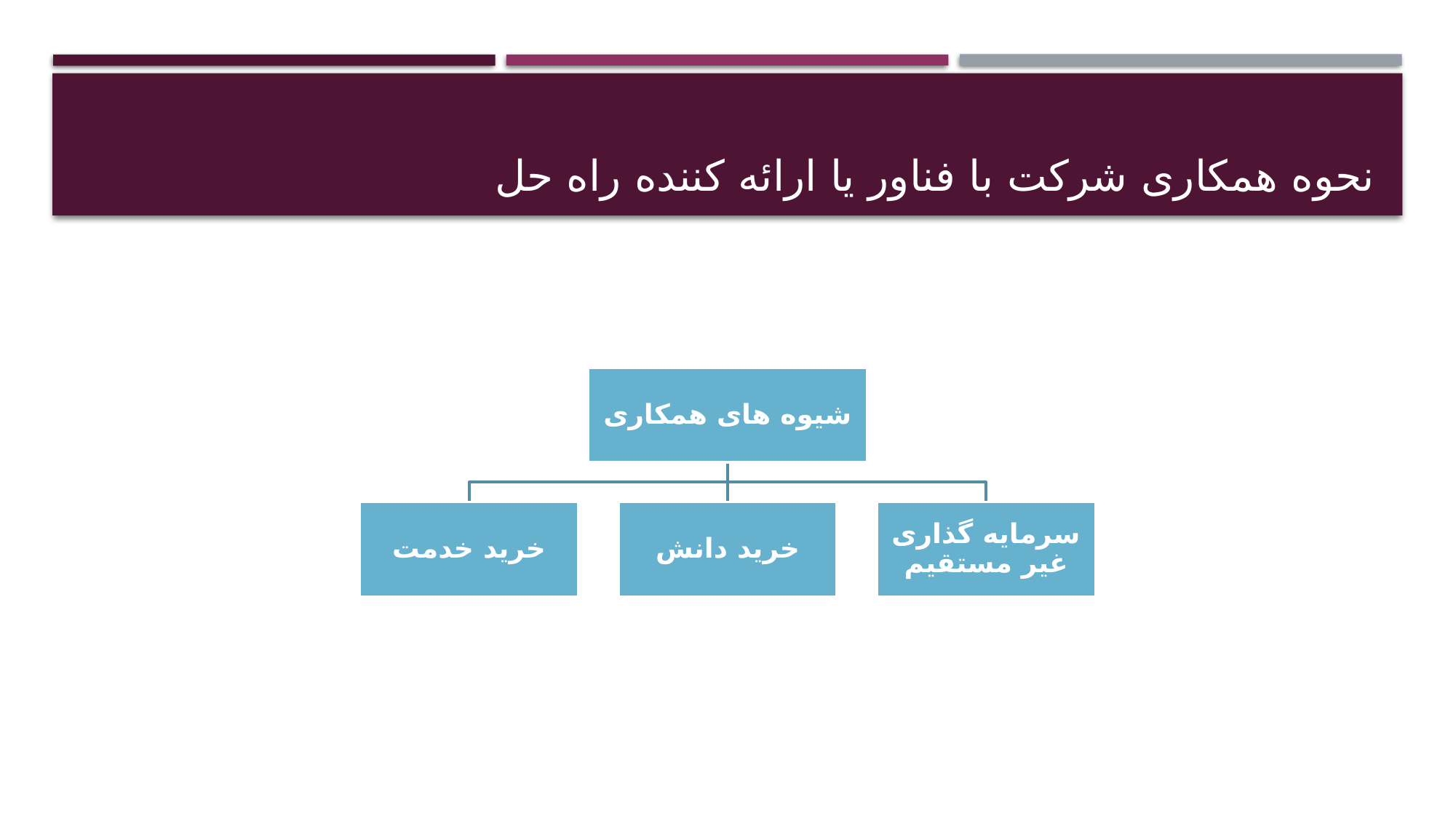

# نحوه همکاری شرکت با فناور یا ارا‌ئه کننده راه حل
شیوه های همکاری
خرید خدمت
خرید دانش
سرمایه گذاری غیر مستقیم